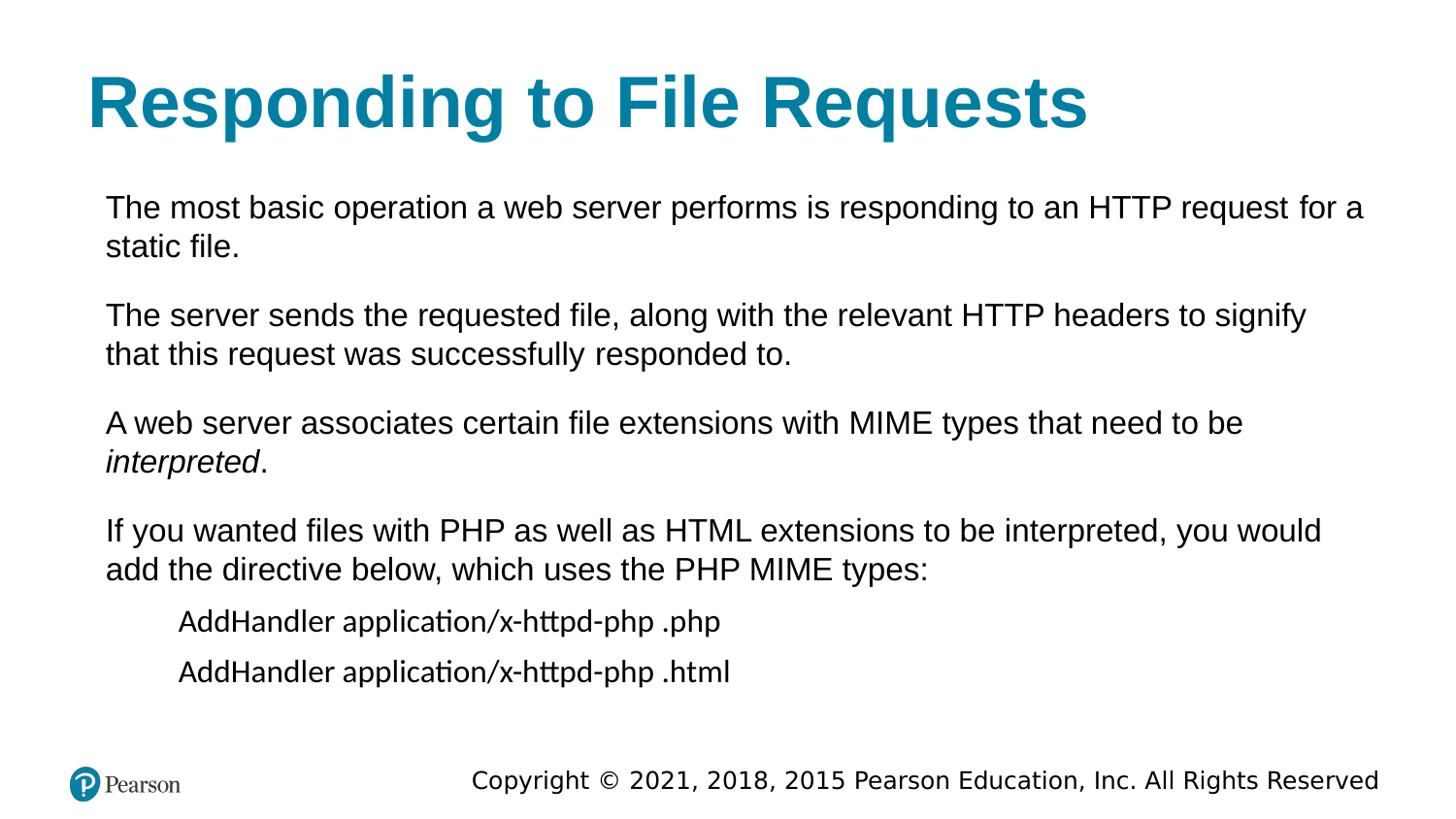

# Responding to File Requests
The most basic operation a web server performs is responding to an HTTP request for a static file.
The server sends the requested file, along with the relevant HTTP headers to signify that this request was successfully responded to.
A web server associates certain file extensions with MIME types that need to be interpreted.
If you wanted files with PHP as well as HTML extensions to be interpreted, you would add the directive below, which uses the PHP MIME types:
AddHandler application/x-httpd-php .php
AddHandler application/x-httpd-php .html